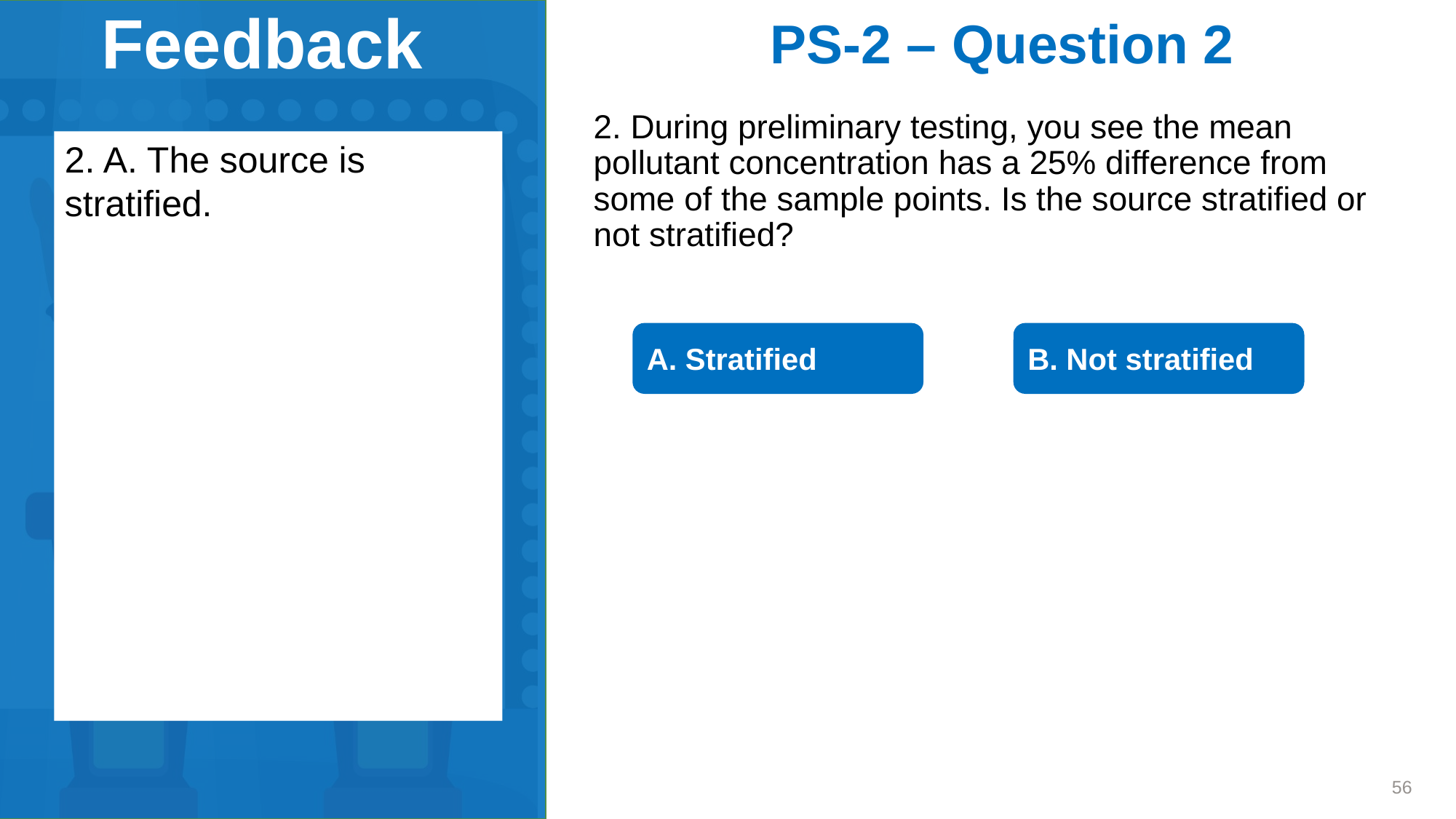

PS-2 – Question 2
2. During preliminary testing, you see the mean pollutant concentration has a 25% difference from some of the sample points. Is the source stratified or not stratified?

2. A. The source is stratified.

A. Stratified
B. Not stratified
56